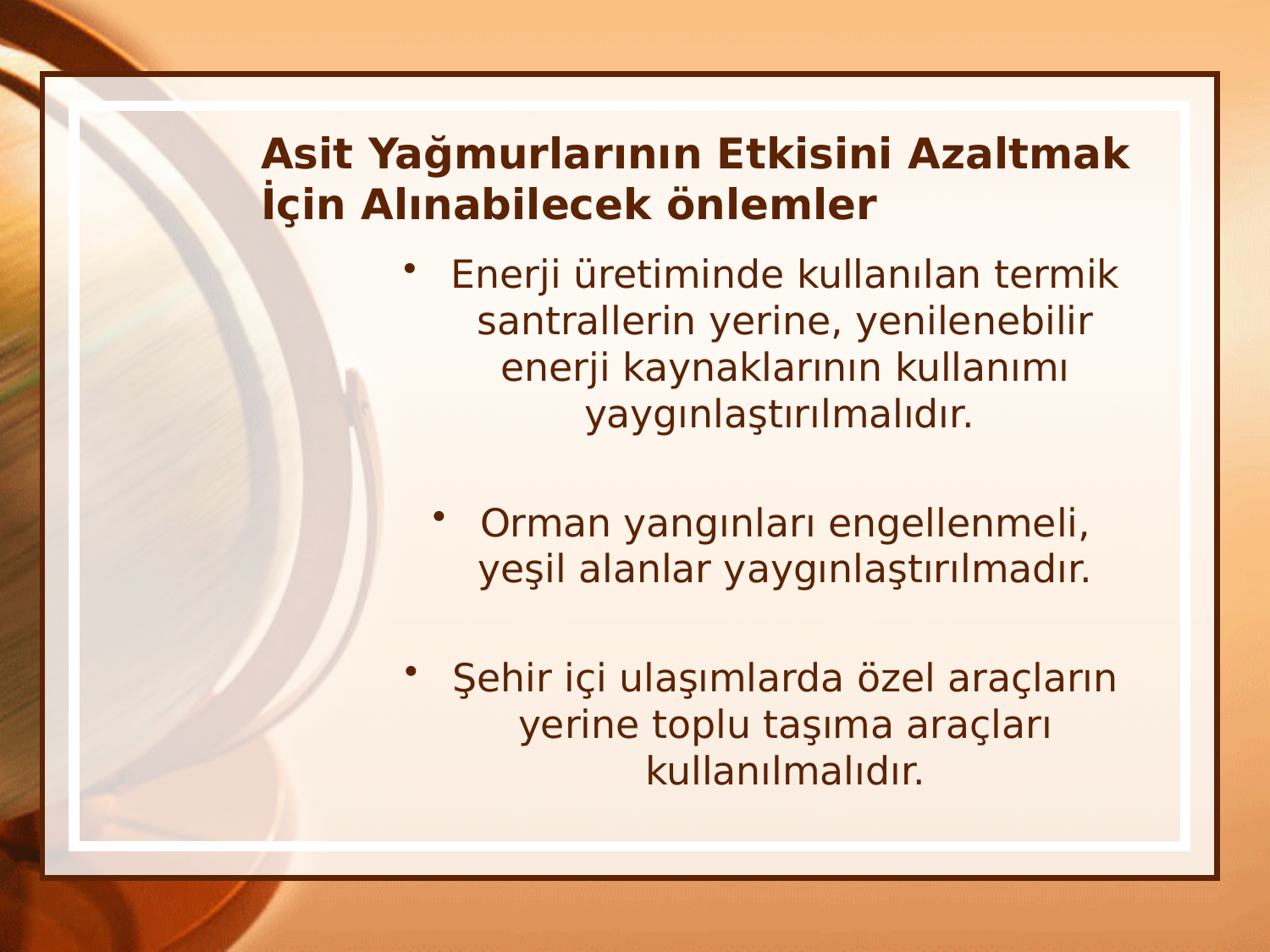

# Asit Yağmurlarının Etkisini Azaltmak İçin Alınabilecek önlemler
Enerji üretiminde kullanılan termik santrallerin yerine, yenilenebilir enerji kaynaklarının kullanımı yaygınlaştırılmalıdır.

Orman yangınları engellenmeli, yeşil alanlar yaygınlaştırılmadır.

Şehir içi ulaşımlarda özel araçların yerine toplu taşıma araçları kullanılmalıdır.